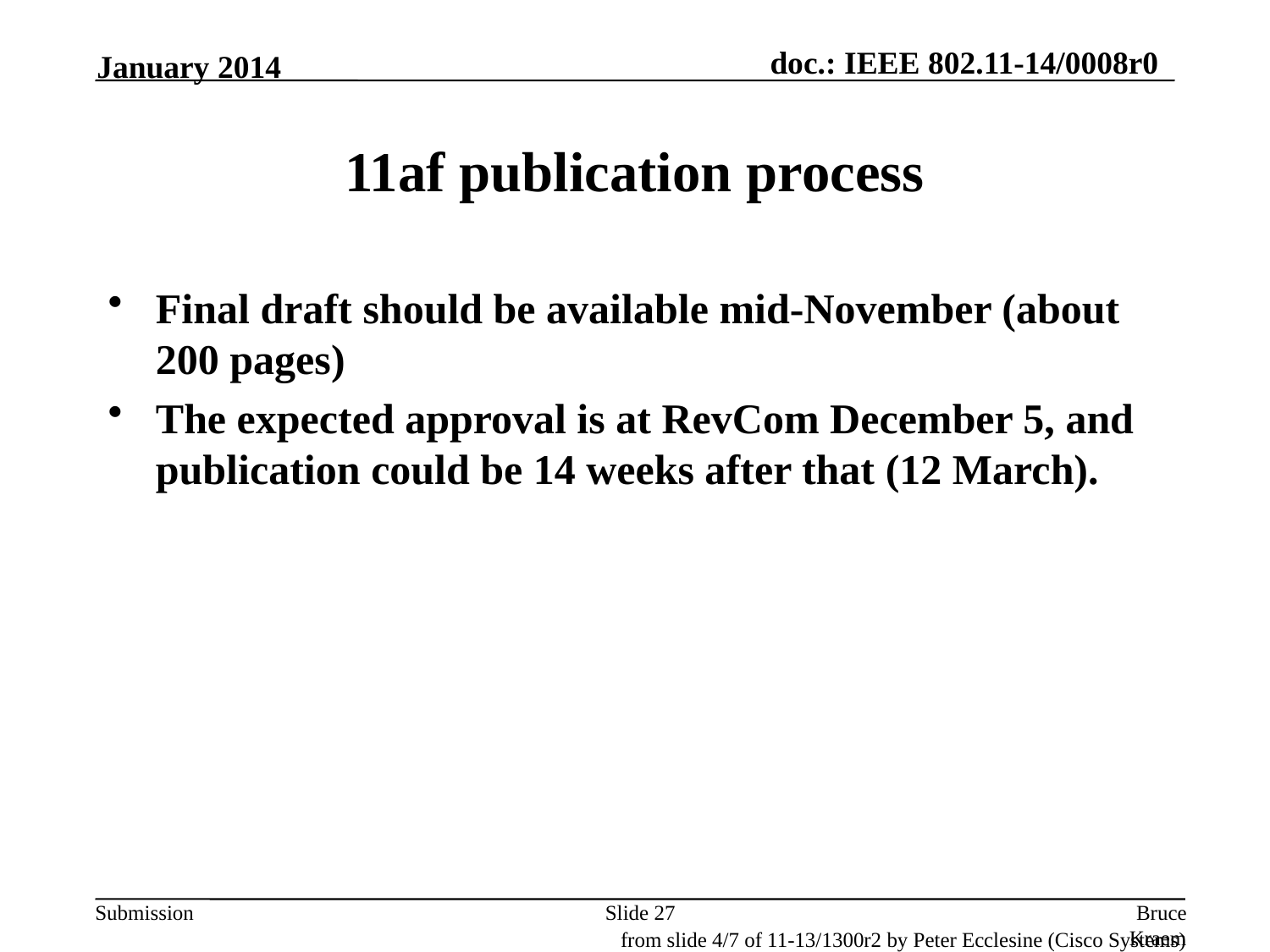

January 2014
# 11af publication process
Final draft should be available mid-November (about 200 pages)
The expected approval is at RevCom December 5, and publication could be 14 weeks after that (12 March).
Slide 27
Bruce Kraemer, Marvell
from slide 4/7 of 11-13/1300r2 by Peter Ecclesine (Cisco Systems)